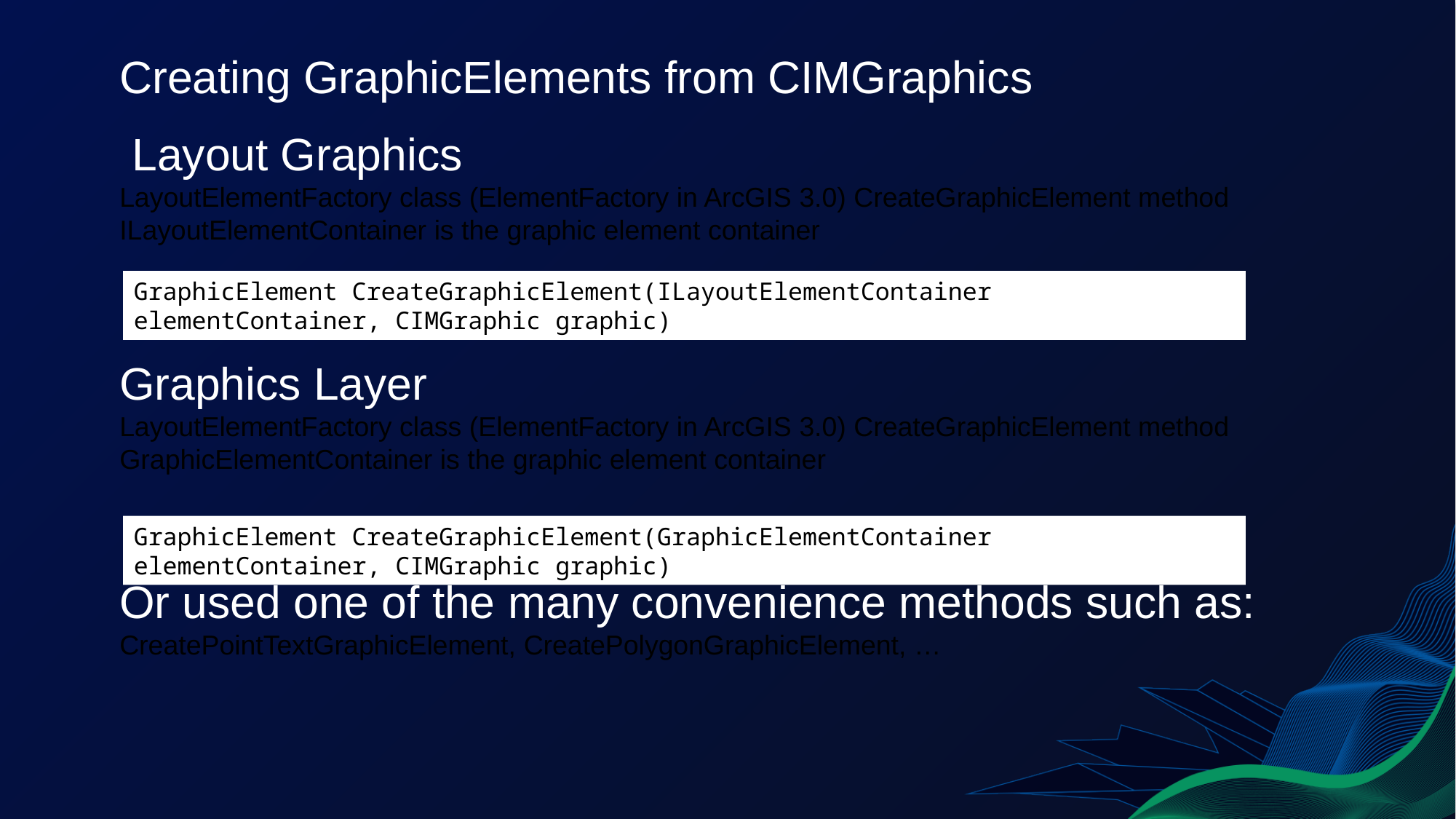

Creating GraphicElements from CIMGraphics
 Layout Graphics
LayoutElementFactory class (ElementFactory in ArcGIS 3.0) CreateGraphicElement method
ILayoutElementContainer is the graphic element container

Graphics Layer
LayoutElementFactory class (ElementFactory in ArcGIS 3.0) CreateGraphicElement method
GraphicElementContainer is the graphic element container

Or used one of the many convenience methods such as:
CreatePointTextGraphicElement, CreatePolygonGraphicElement, …

GraphicElement CreateGraphicElement(ILayoutElementContainer elementContainer, CIMGraphic graphic)
GraphicElement CreateGraphicElement(GraphicElementContainer elementContainer, CIMGraphic graphic)